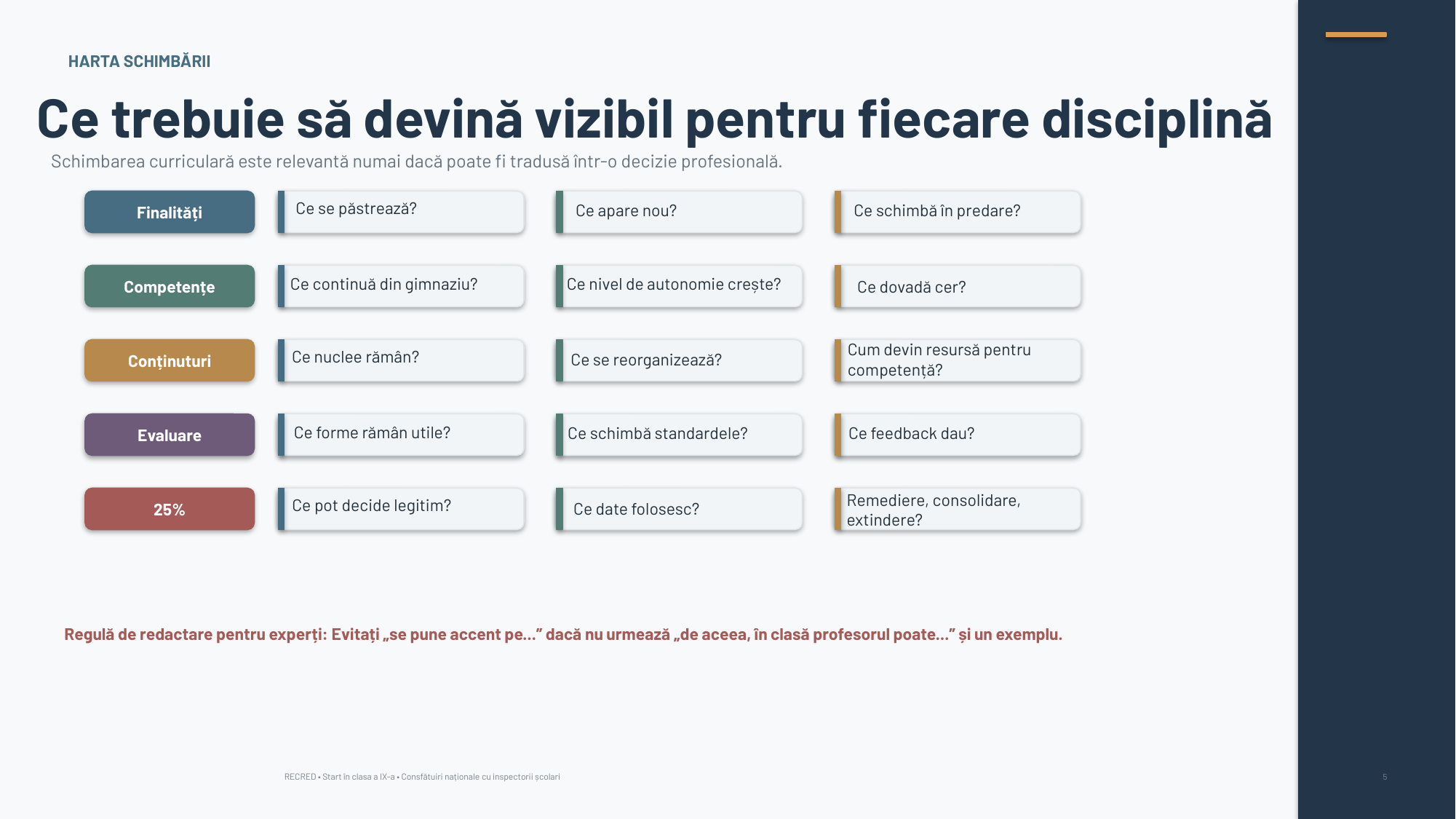

HARTA SCHIMBĂRII
Ce trebuie să devină vizibil pentru fiecare disciplină
Schimbarea curriculară este relevantă numai dacă poate fi tradusă într-o decizie profesională.
Finalități

Ce se păstrează?
Ce apare nou?
Ce schimbă în predare?

Competențe

Ce continuă din gimnaziu?
Ce nivel de autonomie crește?
Ce dovadă cer?

Cum devin resursă pentru competență?
Conținuturi

Ce nuclee rămân?
Ce se reorganizează?

Evaluare

Ce forme rămân utile?
Ce schimbă standardele?
Ce feedback dau?

25%

Remediere, consolidare, extindere?
Ce pot decide legitim?
Ce date folosesc?

Regulă de redactare pentru experți: Evitați „se pune accent pe...” dacă nu urmează „de aceea, în clasă profesorul poate...” și un exemplu.
RECRED • Start în clasa a IX-a • Consfătuiri naționale cu inspectorii școlari
5